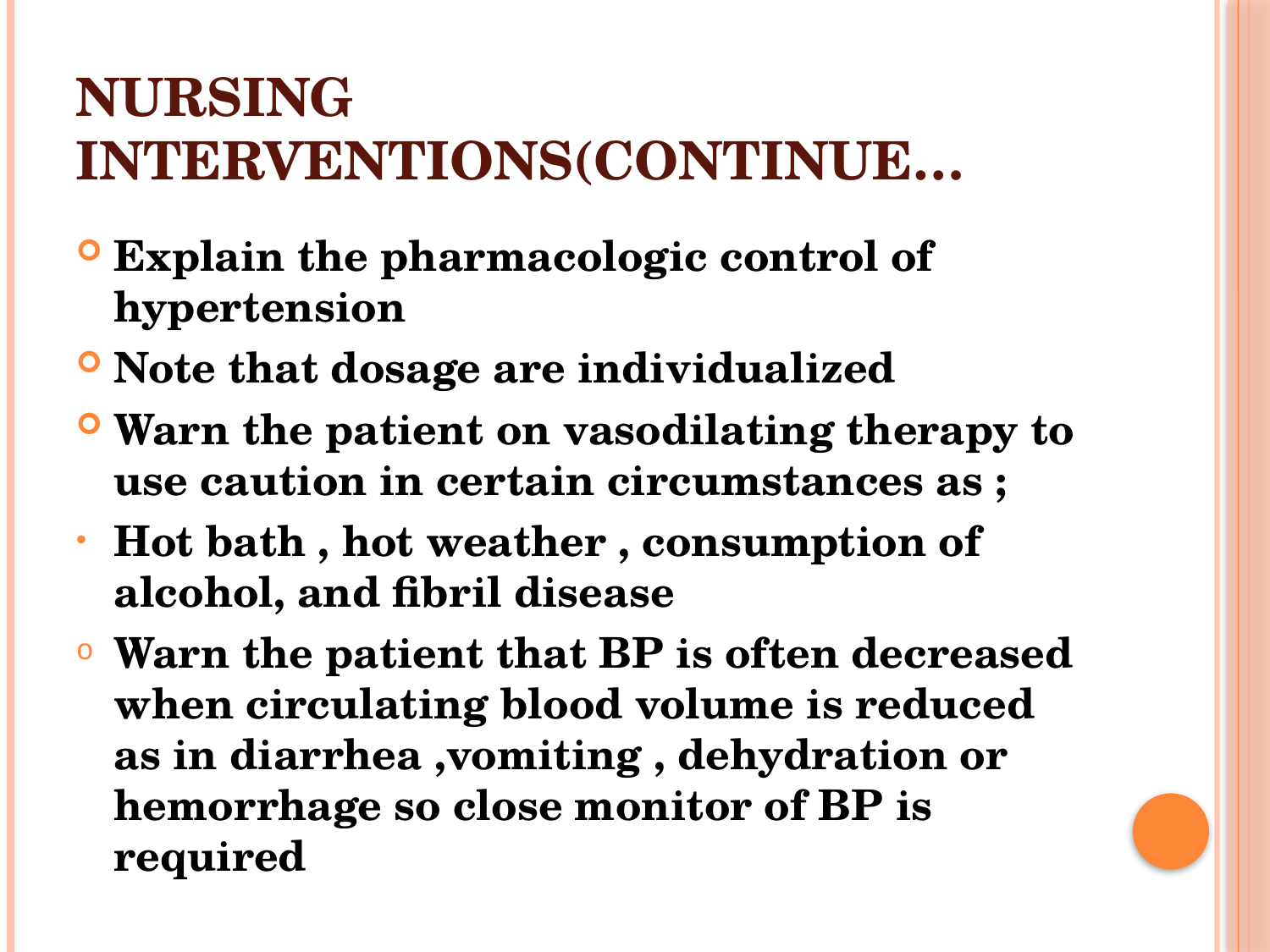

# Nursing Interventions(continue…
Explain the pharmacologic control of hypertension
Note that dosage are individualized
Warn the patient on vasodilating therapy to use caution in certain circumstances as ;
Hot bath , hot weather , consumption of alcohol, and fibril disease
Warn the patient that BP is often decreased when circulating blood volume is reduced as in diarrhea ,vomiting , dehydration or hemorrhage so close monitor of BP is required